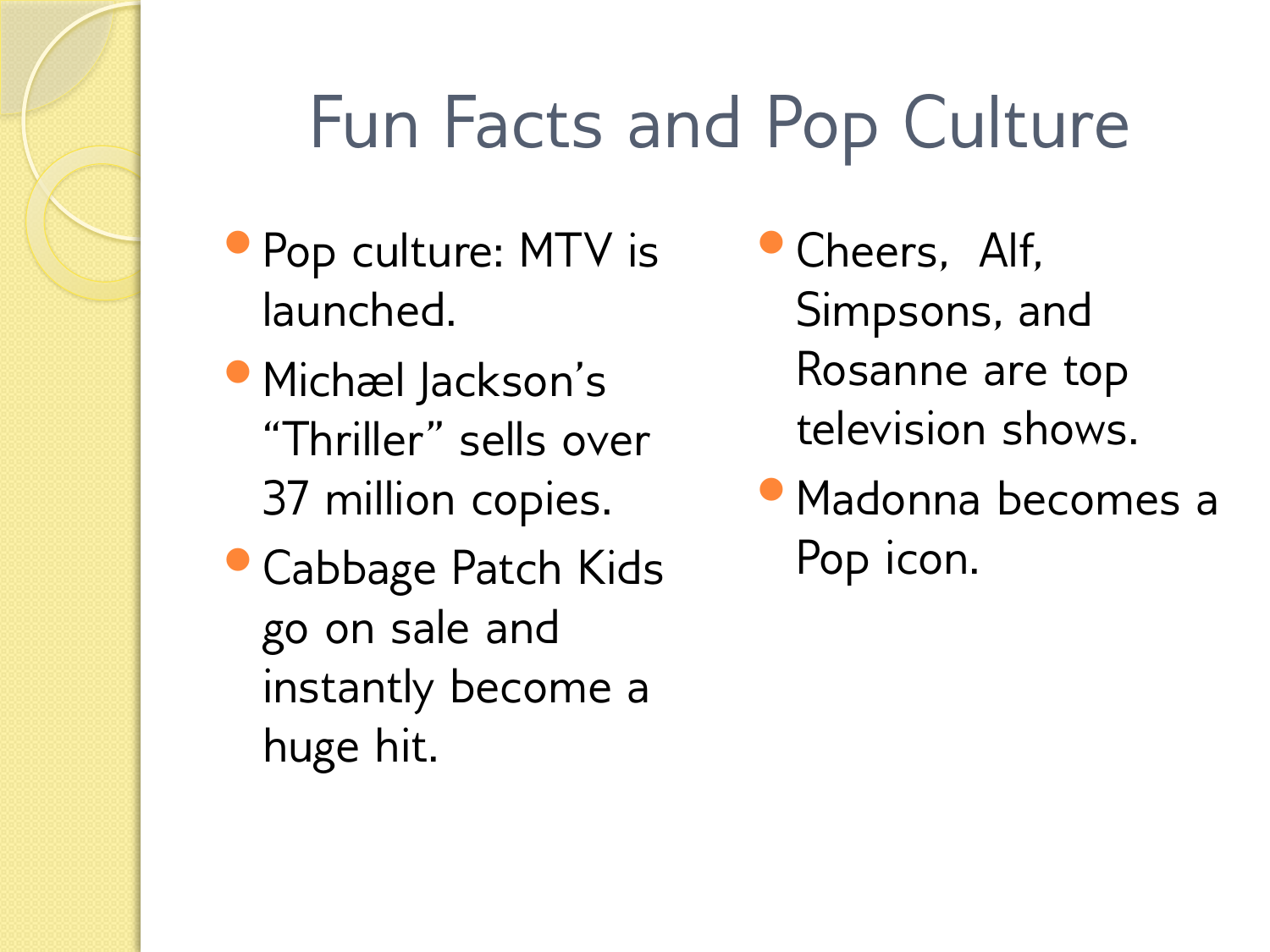

# Fun Facts and Pop Culture
Pop culture: MTV is launched.
Michael Jackson’s “Thriller” sells over 37 million copies.
Cabbage Patch Kids go on sale and instantly become a huge hit.

Cheers,  Alf, Simpsons, and Rosanne are top television shows.
Madonna becomes a Pop icon.